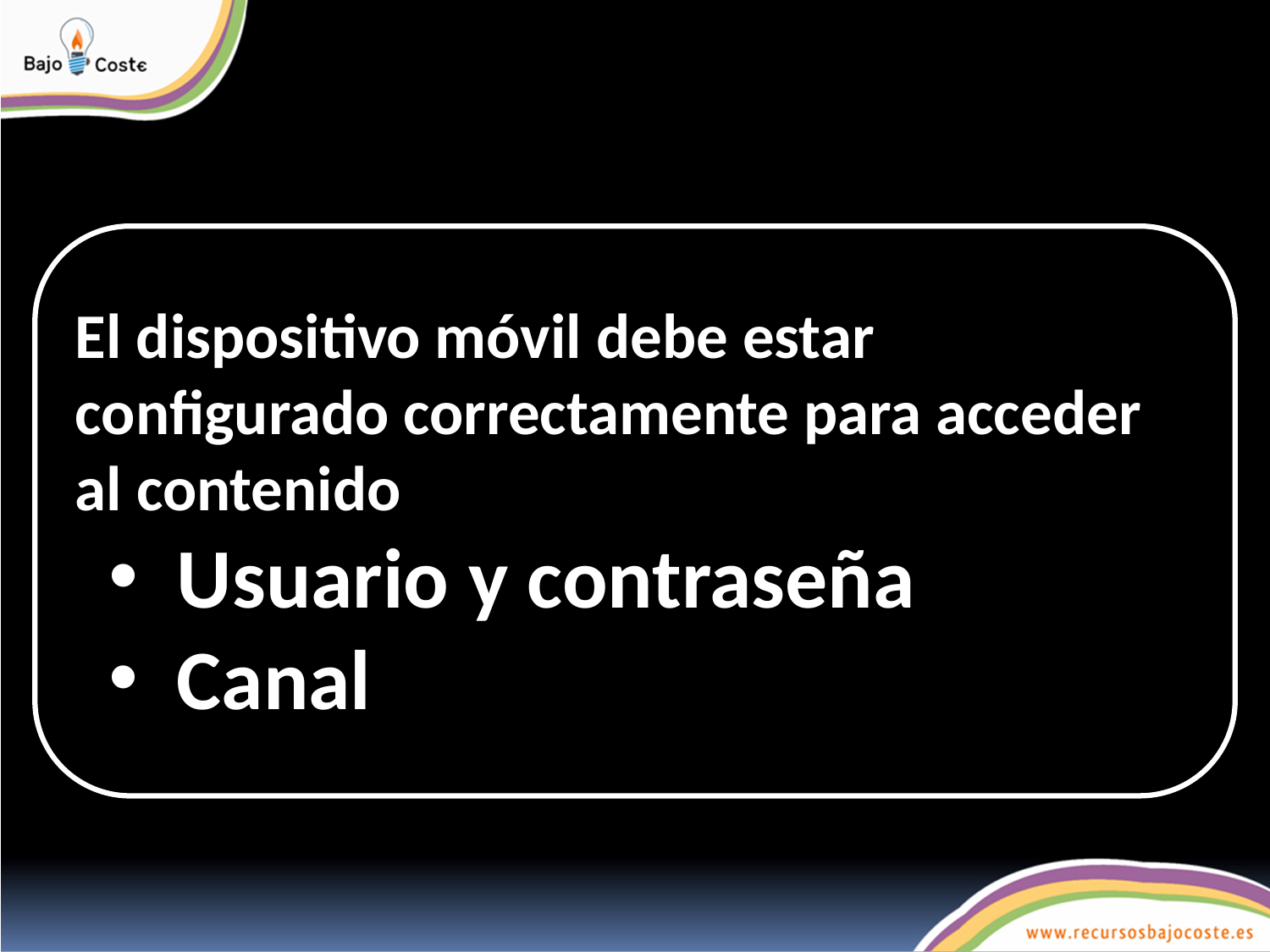

El dispositivo móvil debe estar configurado correctamente para acceder al contenido
  Usuario y contraseña
  Canal
Canal Videos